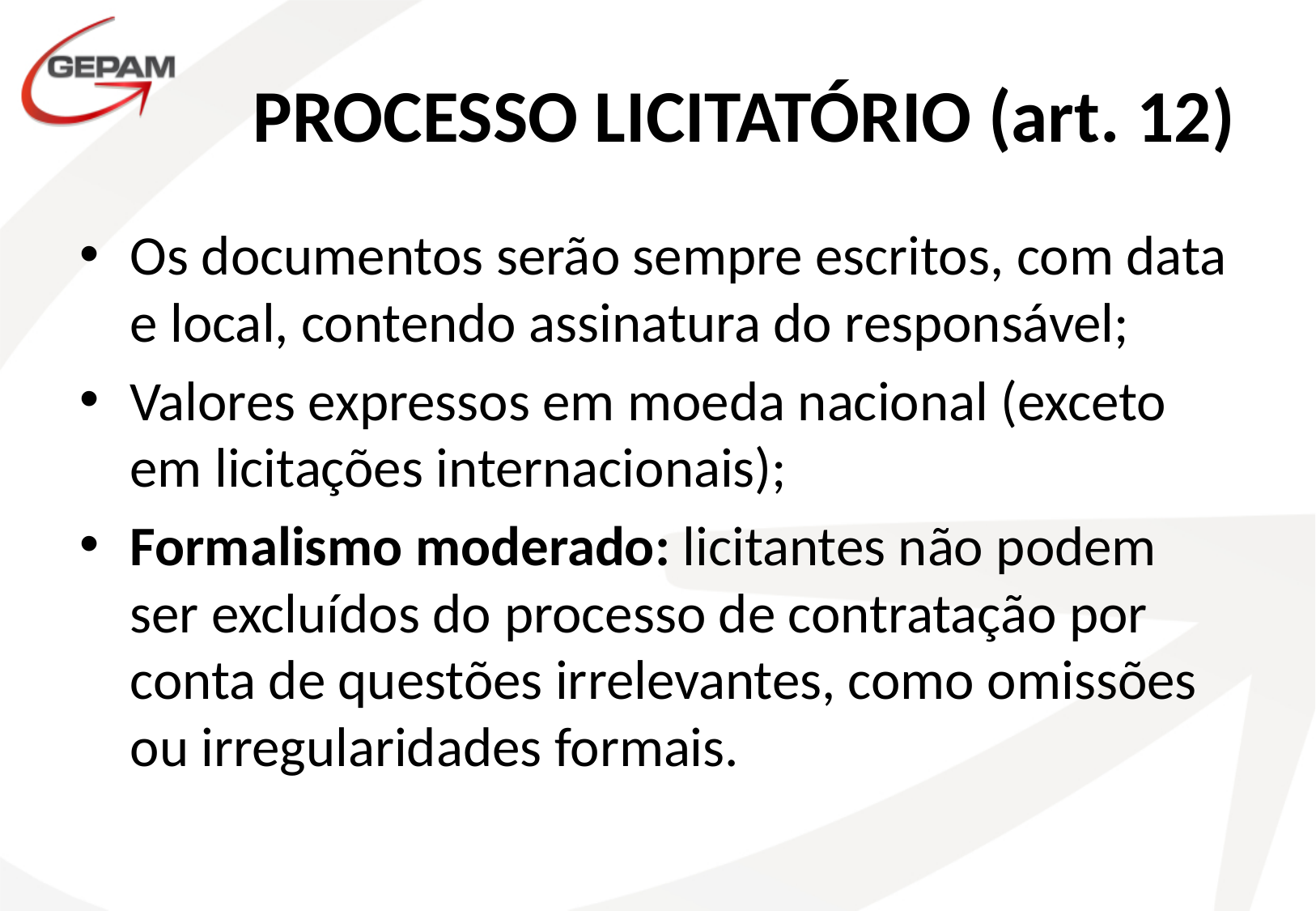

# PROCESSO LICITATÓRIO (art. 12)
Os documentos serão sempre escritos, com data e local, contendo assinatura do responsável;
Valores expressos em moeda nacional (exceto em licitações internacionais);
Formalismo moderado: licitantes não podem ser excluídos do processo de contratação por conta de questões irrelevantes, como omissões ou irregularidades formais.